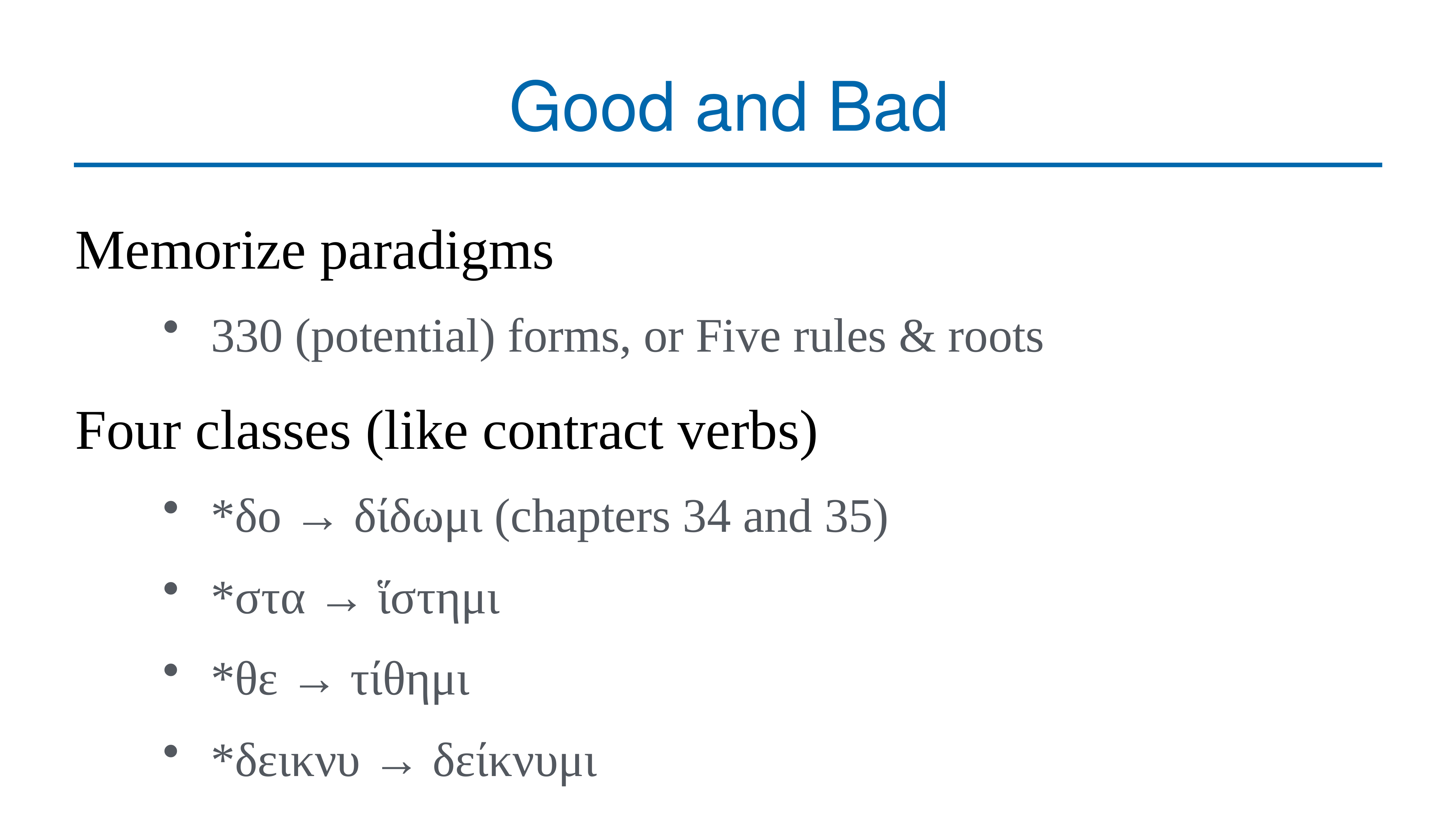

# Good and Bad
Memorize paradigms
330 (potential) forms, or Five rules & roots
Four classes (like contract verbs)
*δο → δίδωμι (chapters 34 and 35)
*στα → ἵστημι
*θε → τίθημι
*δεικνυ → δείκνυμι